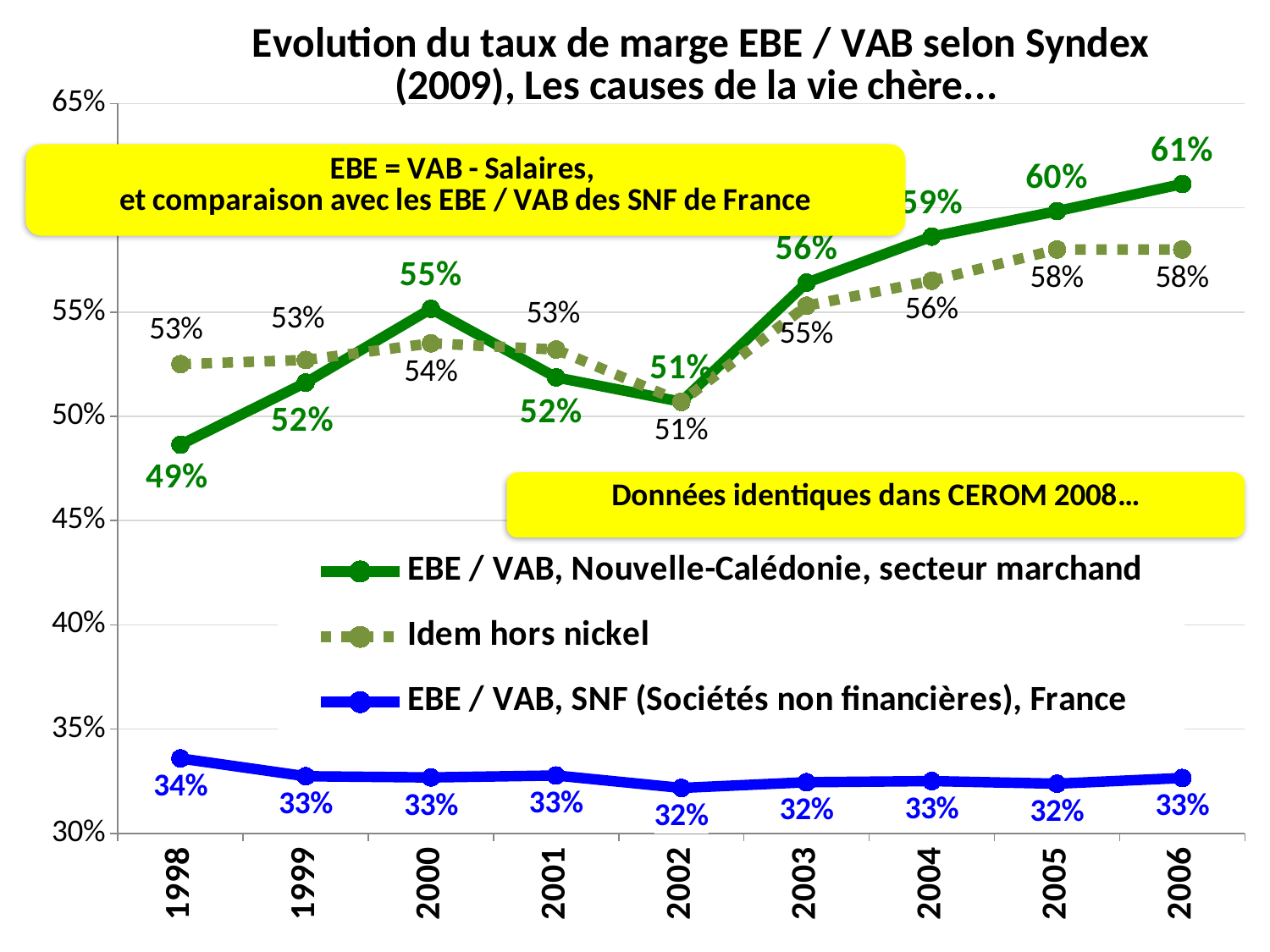

### Chart: Evolution du taux de marge EBE / VAB selon Syndex (2009), Les causes de la vie chère...

| Category | EBE / VAB, Nouvelle-Calédonie, secteur marchand | Idem hors nickel | EBE / VAB, SNF (Sociétés non financières), France |
|---|---|---|---|
| 1998.0 | 0.486398700771417 | 0.525 | 0.335899966222705 |
| 1999.0 | 0.516141141141141 | 0.527 | 0.327368210606695 |
| 2000.0 | 0.551525423728814 | 0.535 | 0.326796992931937 |
| 2001.0 | 0.518659295093296 | 0.532 | 0.327737969830021 |
| 2002.0 | 0.506946688206785 | 0.507 | 0.321769315844634 |
| 2003.0 | 0.564065230052417 | 0.553 | 0.324494952528156 |
| 2004.0 | 0.586161879895561 | 0.565 | 0.325059709295764 |
| 2005.0 | 0.598374784535829 | 0.58 | 0.323805058113433 |
| 2006.0 | 0.611364673664993 | 0.58 | 0.326527173710068 |